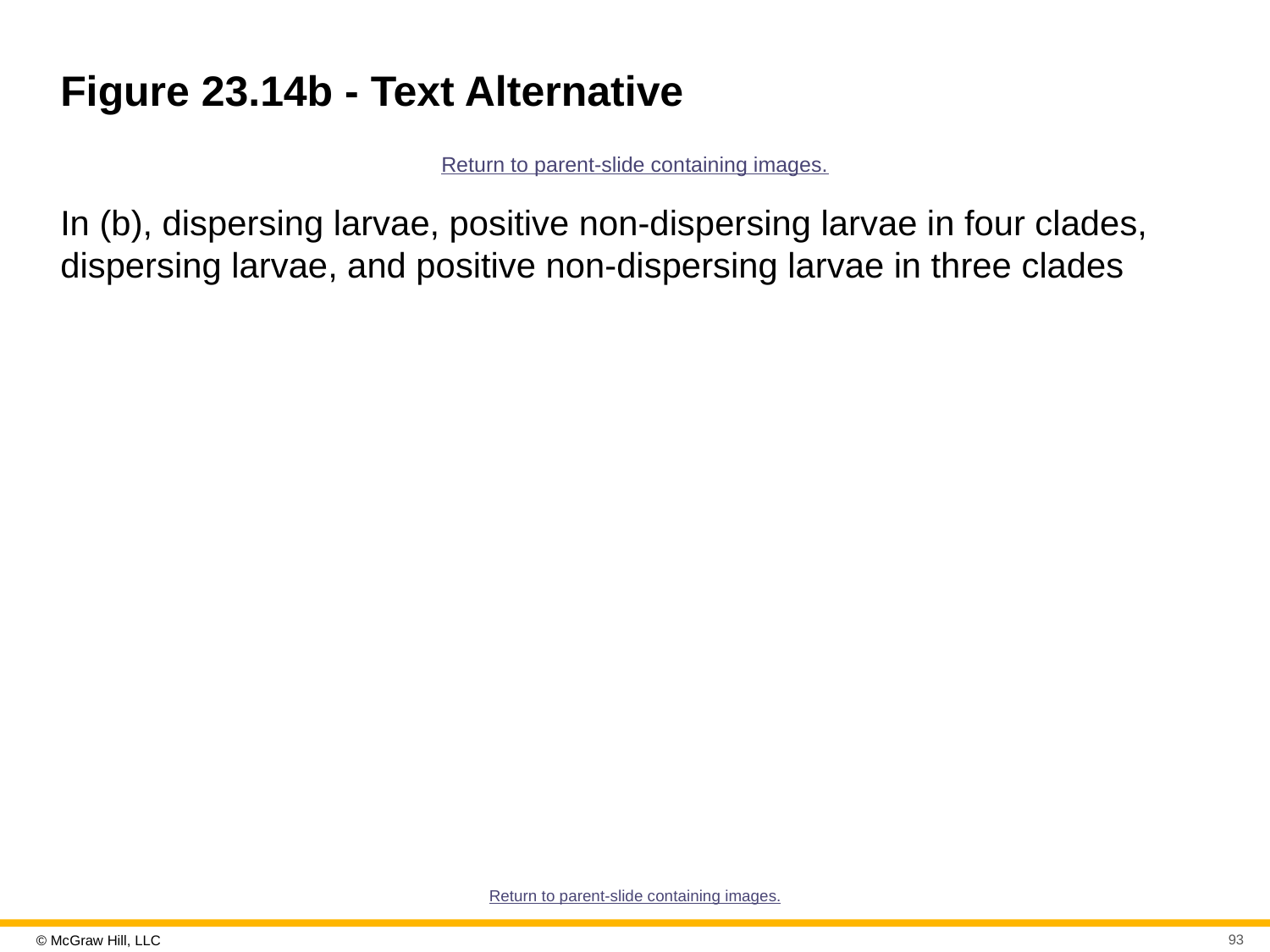

# Figure 23.14b - Text Alternative
Return to parent-slide containing images.
In (b), dispersing larvae, positive non-dispersing larvae in four clades, dispersing larvae, and positive non-dispersing larvae in three clades
Return to parent-slide containing images.
93